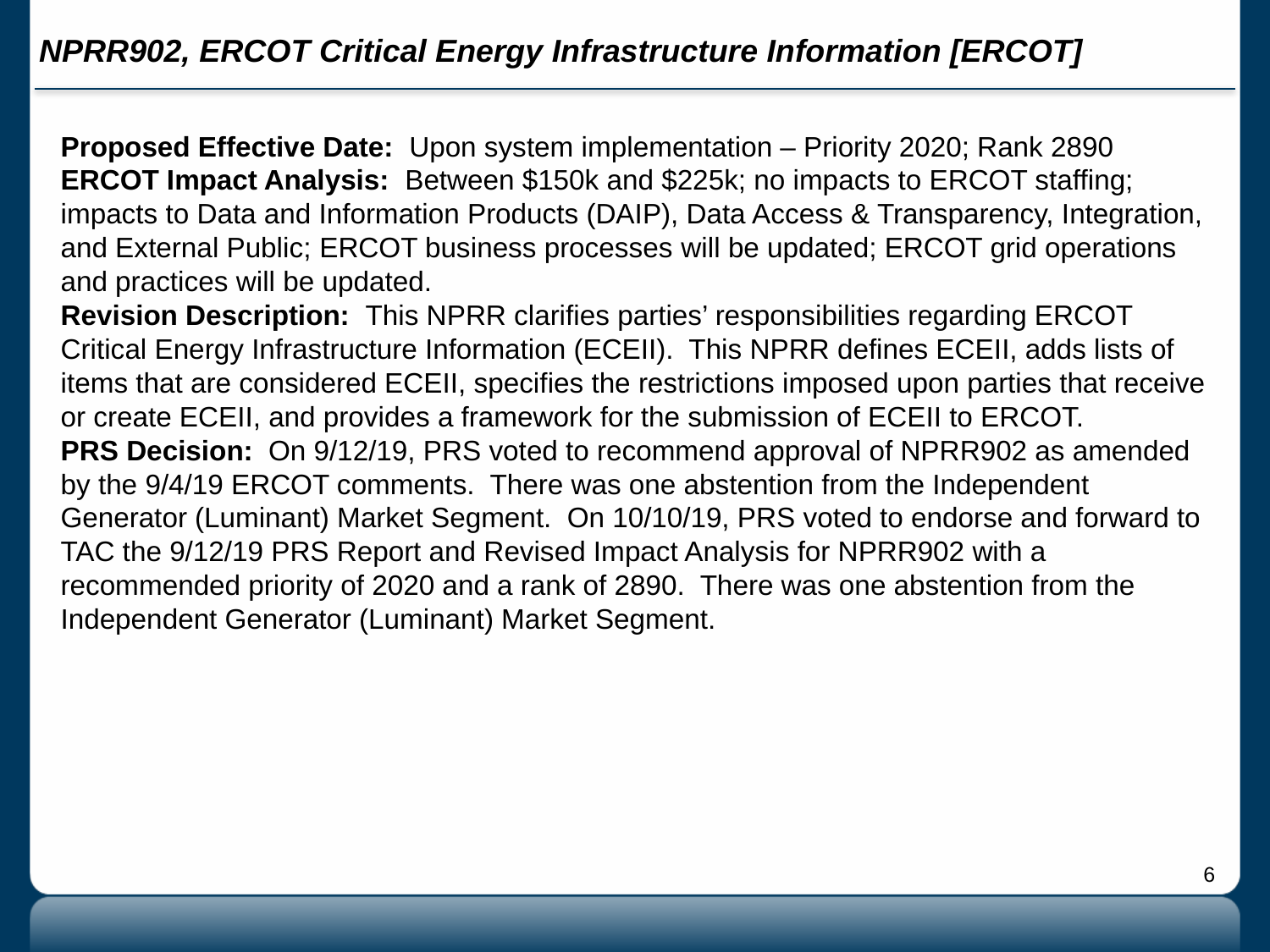

# NPRR902, ERCOT Critical Energy Infrastructure Information [ERCOT]
Proposed Effective Date:  Upon system implementation – Priority 2020; Rank 2890
ERCOT Impact Analysis:  Between $150k and $225k; no impacts to ERCOT staffing; impacts to Data and Information Products (DAIP), Data Access & Transparency, Integration, and External Public; ERCOT business processes will be updated; ERCOT grid operations and practices will be updated.
Revision Description:  This NPRR clarifies parties’ responsibilities regarding ERCOT Critical Energy Infrastructure Information (ECEII).  This NPRR defines ECEII, adds lists of items that are considered ECEII, specifies the restrictions imposed upon parties that receive or create ECEII, and provides a framework for the submission of ECEII to ERCOT.
PRS Decision:  On 9/12/19, PRS voted to recommend approval of NPRR902 as amended by the 9/4/19 ERCOT comments.  There was one abstention from the Independent Generator (Luminant) Market Segment.  On 10/10/19, PRS voted to endorse and forward to TAC the 9/12/19 PRS Report and Revised Impact Analysis for NPRR902 with a recommended priority of 2020 and a rank of 2890.  There was one abstention from the Independent Generator (Luminant) Market Segment.